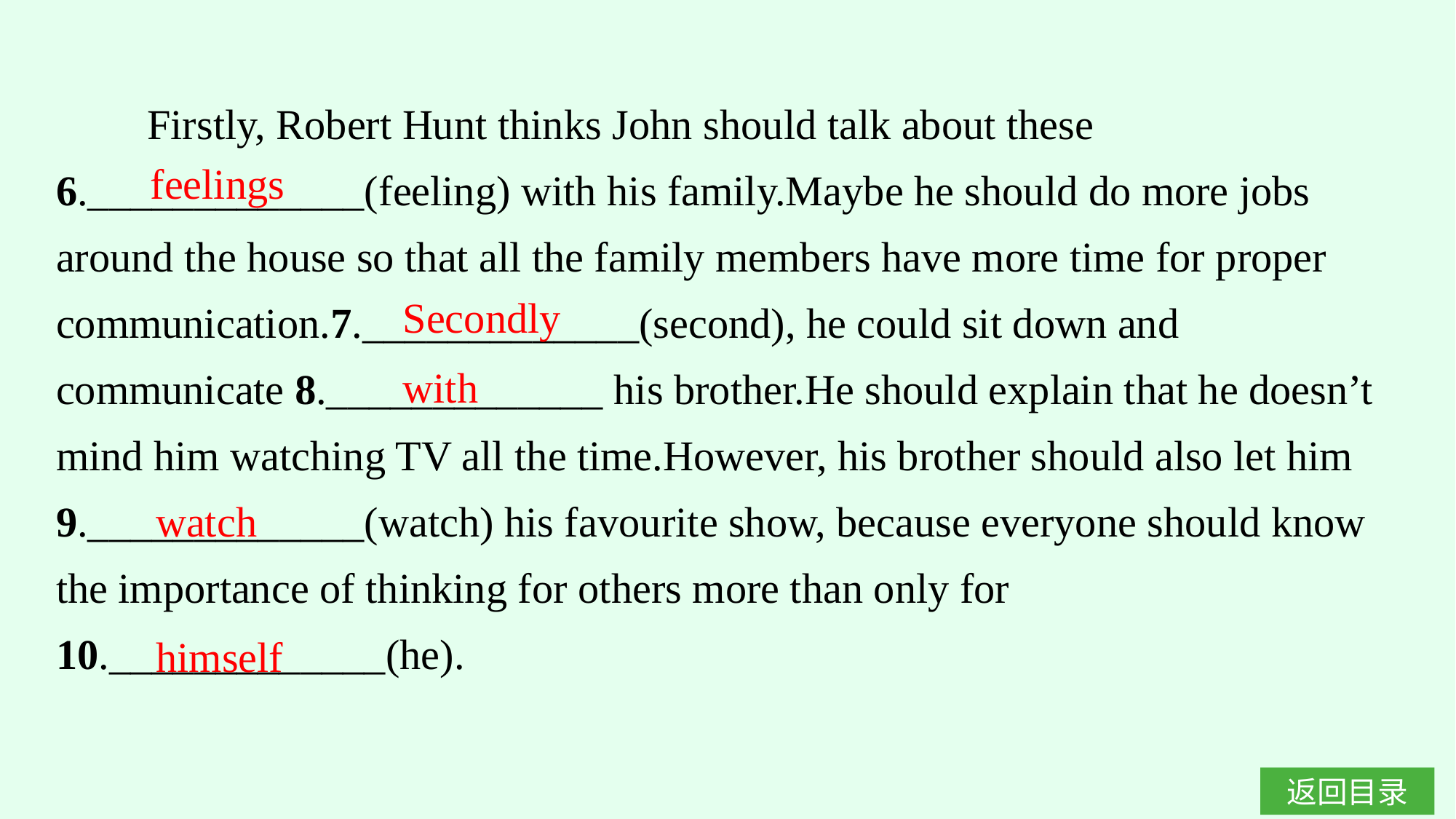

Firstly, Robert Hunt thinks John should talk about these 6._____________(feeling) with his family.Maybe he should do more jobs around the house so that all the family members have more time for proper communication.7._____________(second), he could sit down and communicate 8._____________ his brother.He should explain that he doesn’t mind him watching TV all the time.However, his brother should also let him 9._____________(watch) his favourite show, because everyone should know the importance of thinking for others more than only for 10._____________(he).
feelings
Secondly
with
watch
himself